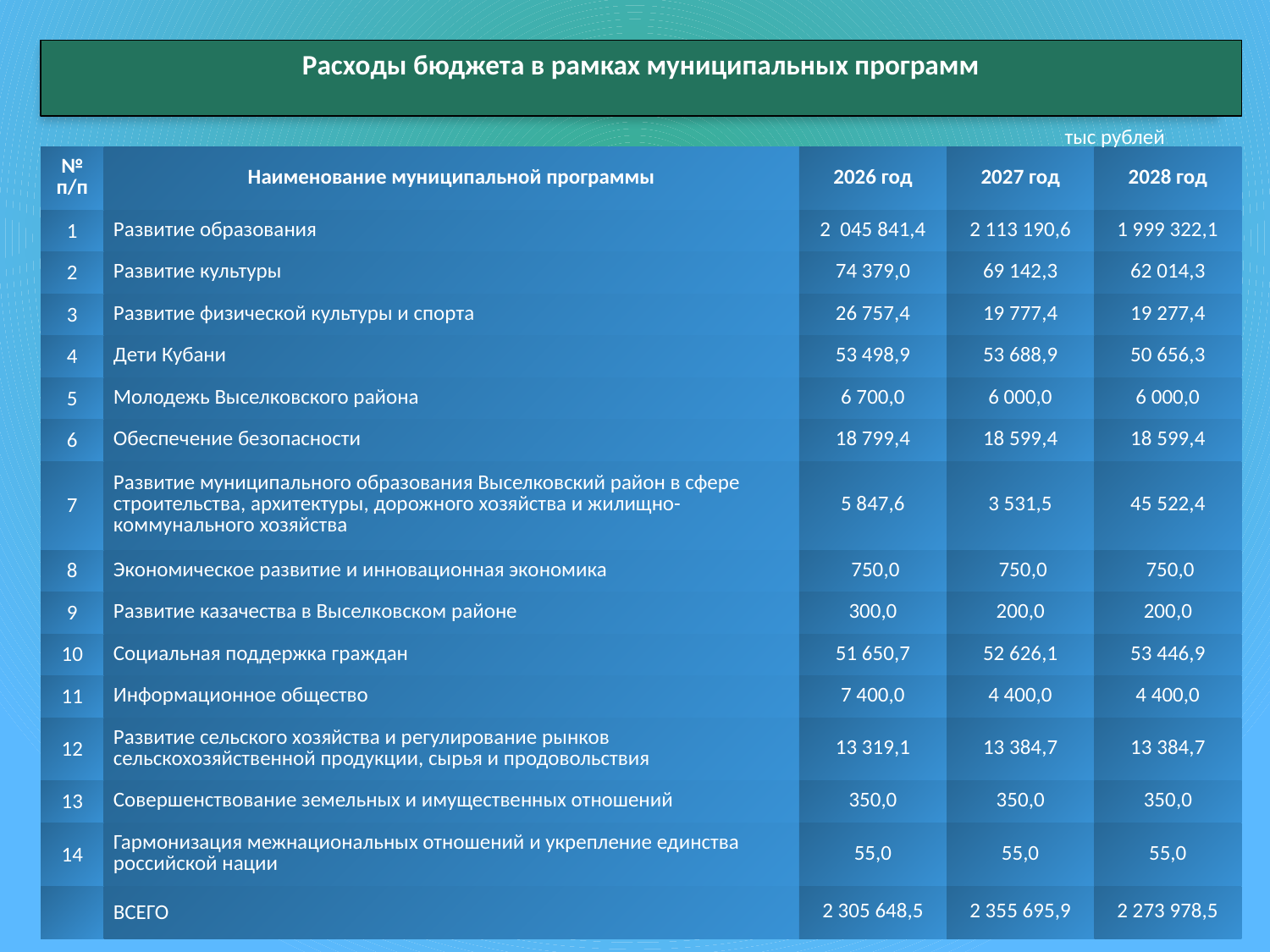

Расходы бюджета в рамках муниципальных программ

            тыс рублей
| № п/п | Наименование муниципальной программы | 2026 год | 2027 год | 2028 год |
| --- | --- | --- | --- | --- |
| 1 | Развитие образования | 2 045 841,4 | 2 113 190,6 | 1 999 322,1 |
| 2 | Развитие культуры | 74 379,0 | 69 142,3 | 62 014,3 |
| 3 | Развитие физической культуры и спорта | 26 757,4 | 19 777,4 | 19 277,4 |
| 4 | Дети Кубани | 53 498,9 | 53 688,9 | 50 656,3 |
| 5 | Молодежь Выселковского района | 6 700,0 | 6 000,0 | 6 000,0 |
| 6 | Обеспечение безопасности | 18 799,4 | 18 599,4 | 18 599,4 |
| 7 | Развитие муниципального образования Выселковский район в сфере строительства, архитектуры, дорожного хозяйства и жилищно-коммунального хозяйства | 5 847,6 | 3 531,5 | 45 522,4 |
| 8 | Экономическое развитие и инновационная экономика | 750,0 | 750,0 | 750,0 |
| 9 | Развитие казачества в Выселковском районе | 300,0 | 200,0 | 200,0 |
| 10 | Социальная поддержка граждан | 51 650,7 | 52 626,1 | 53 446,9 |
| 11 | Информационное общество | 7 400,0 | 4 400,0 | 4 400,0 |
| 12 | Развитие сельского хозяйства и регулирование рынков сельскохозяйственной продукции, сырья и продовольствия | 13 319,1 | 13 384,7 | 13 384,7 |
| 13 | Совершенствование земельных и имущественных отношений | 350,0 | 350,0 | 350,0 |
| 14 | Гармонизация межнациональных отношений и укрепление единства российской нации | 55,0 | 55,0 | 55,0 |
|  | ВСЕГО | 2 305 648,5 | 2 355 695,9 | 2 273 978,5 |